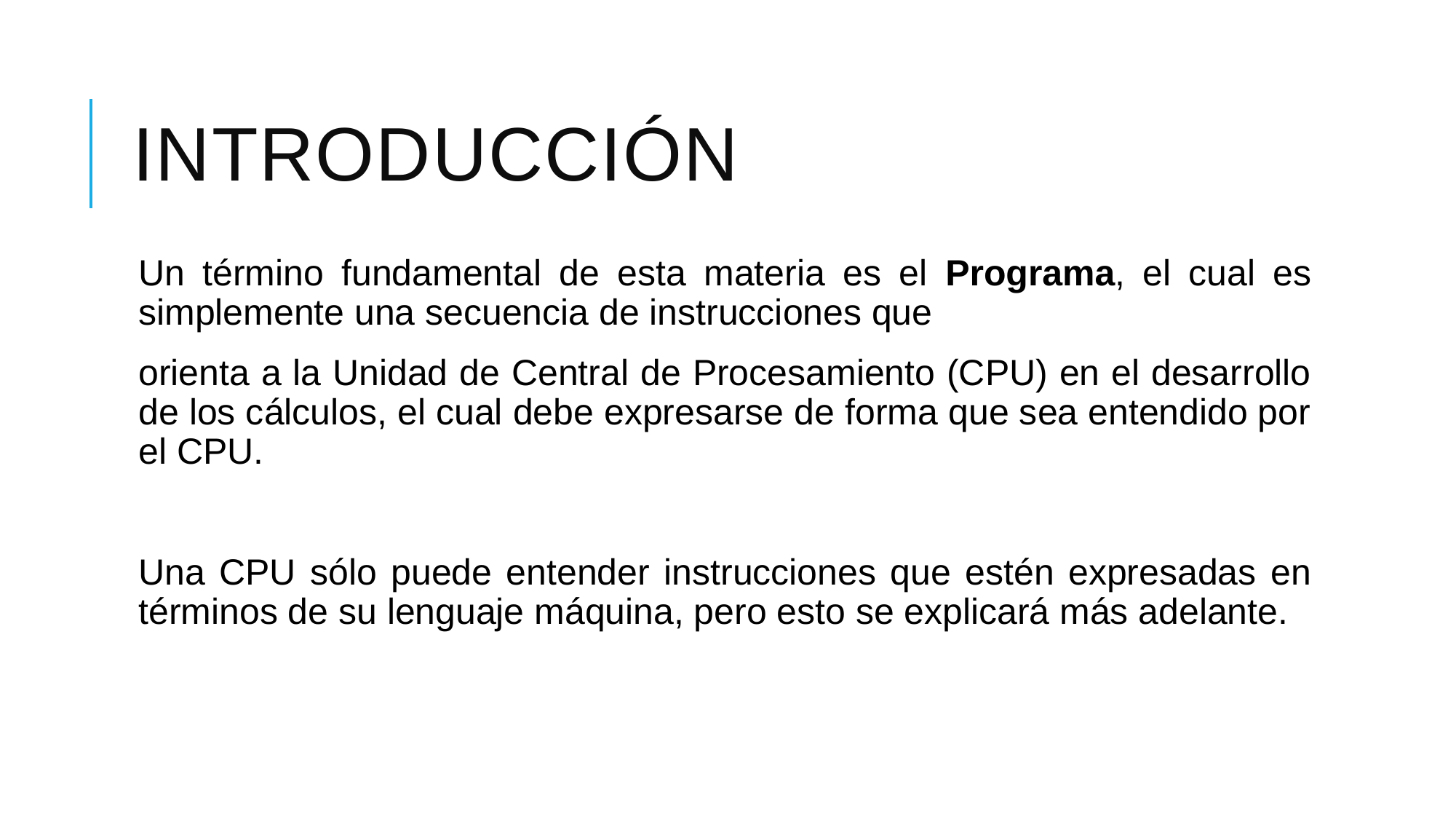

# introducción
Un término fundamental de esta materia es el Programa, el cual es simplemente una secuencia de instrucciones que
orienta a la Unidad de Central de Procesamiento (CPU) en el desarrollo de los cálculos, el cual debe expresarse de forma que sea entendido por el CPU.

Una CPU sólo puede entender instrucciones que estén expresadas en términos de su lenguaje máquina, pero esto se explicará más adelante.